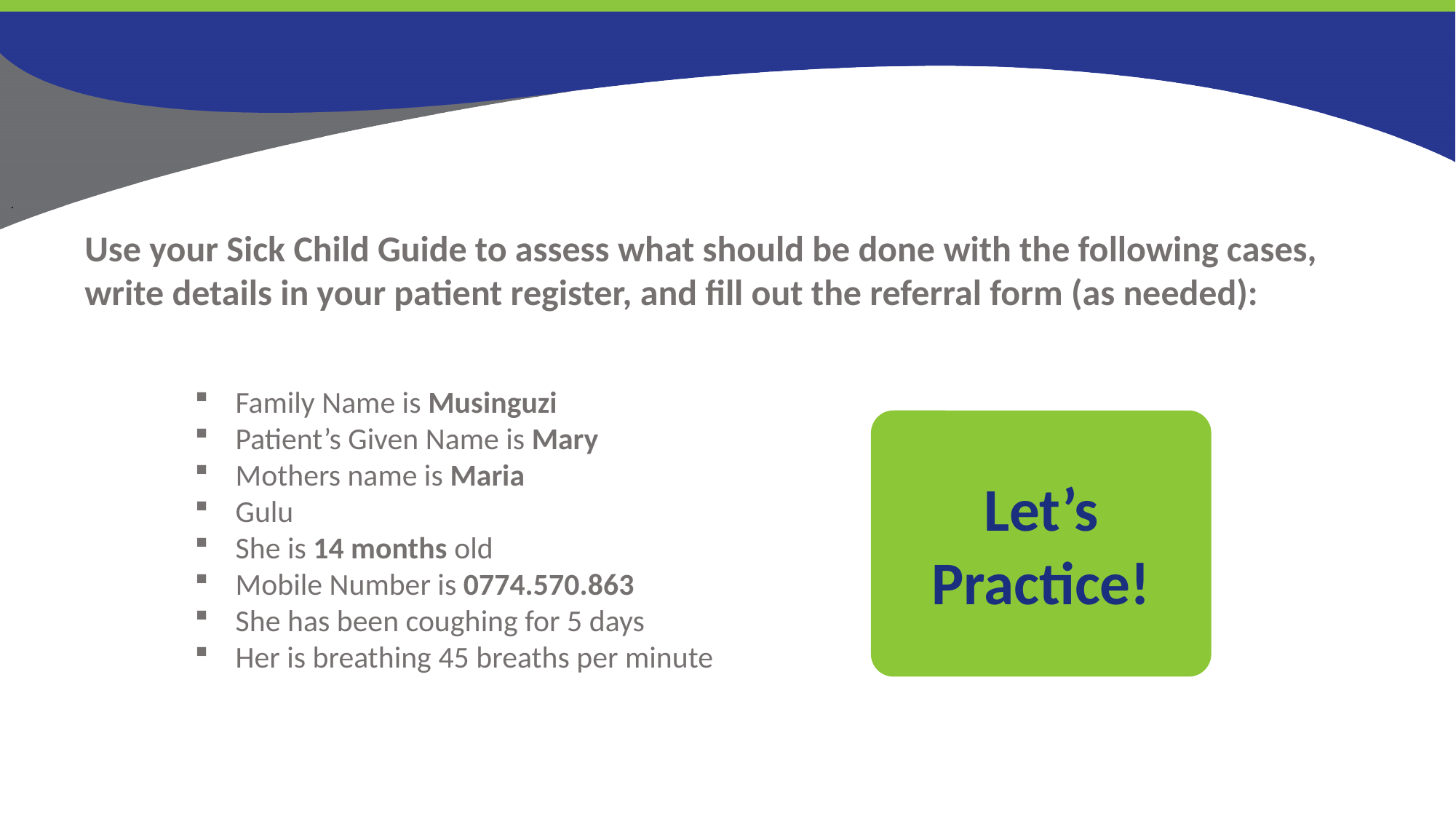

.
Use your Sick Child Guide to assess what should be done with the following cases, write details in your patient register, and fill out the referral form (as needed):

Family Name is Musinguzi
Patient’s Given Name is Mary
Mothers name is Maria
Gulu
She is 14 months old
Mobile Number is 0774.570.863
She has been coughing for 5 days
Her is breathing 45 breaths per minute

Let’s Practice!